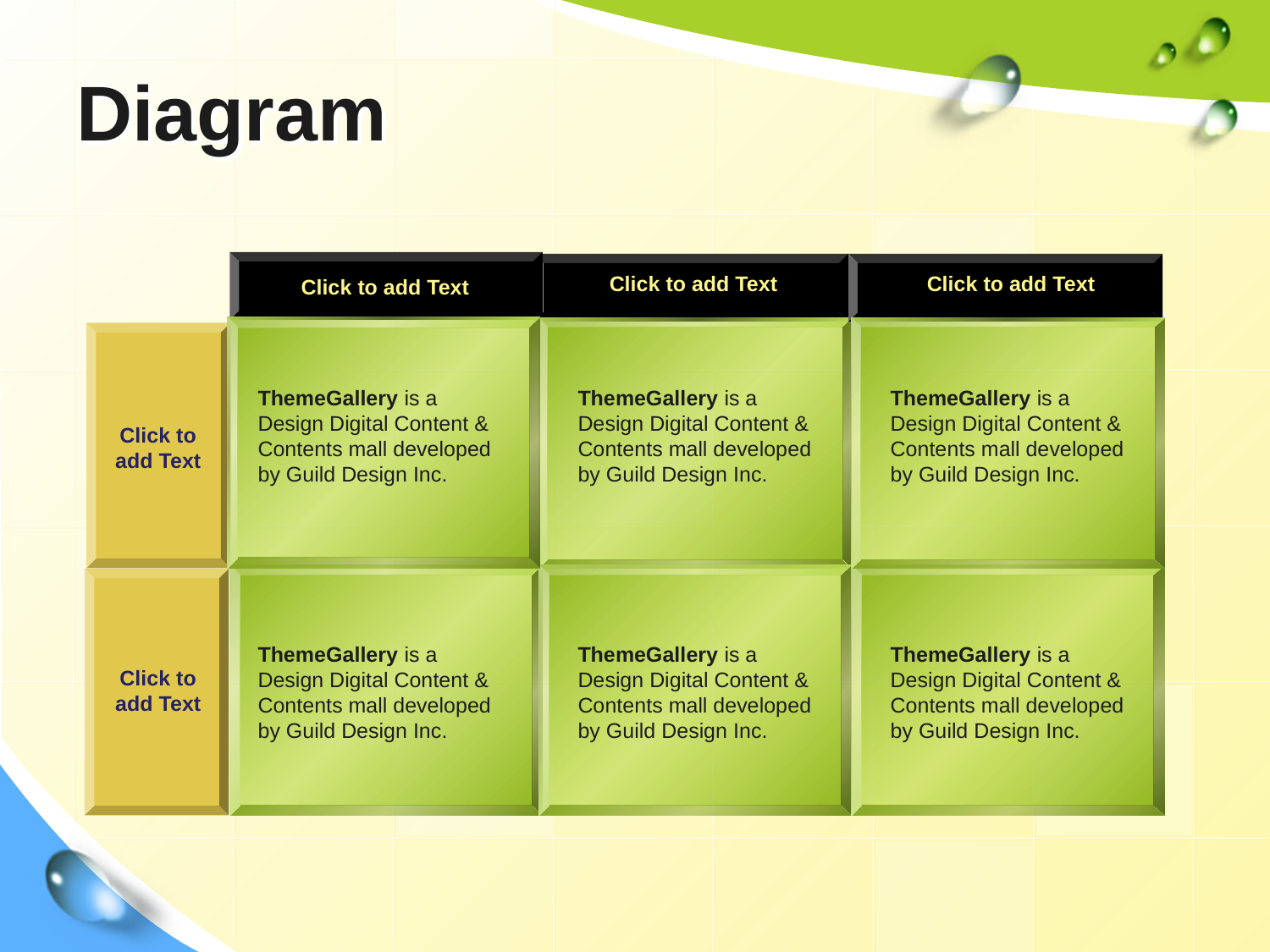

# Diagram

Click to add Text
Click to add Text
Click to add Text

ThemeGallery is a Design Digital Content & Contents mall developed by Guild Design Inc.
ThemeGallery is a Design Digital Content & Contents mall developed by Guild Design Inc.
ThemeGallery is a Design Digital Content & Contents mall developed by Guild Design Inc.
Click to add Text

ThemeGallery is a Design Digital Content & Contents mall developed by Guild Design Inc.
ThemeGallery is a Design Digital Content & Contents mall developed by Guild Design Inc.
ThemeGallery is a Design Digital Content & Contents mall developed by Guild Design Inc.
Click to add Text